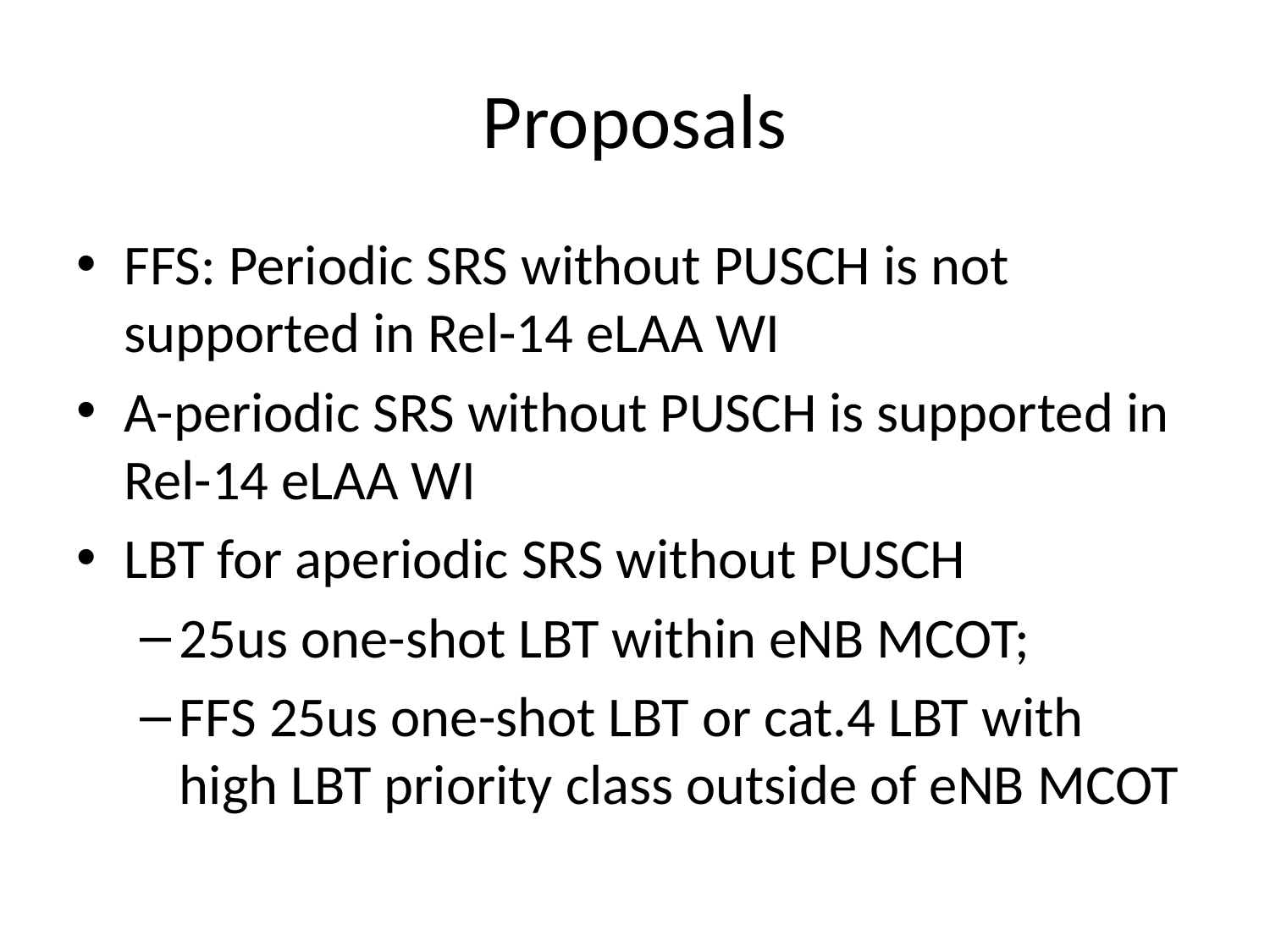

# Proposals
FFS: Periodic SRS without PUSCH is not supported in Rel-14 eLAA WI
A-periodic SRS without PUSCH is supported in Rel-14 eLAA WI
LBT for aperiodic SRS without PUSCH
25us one-shot LBT within eNB MCOT;
FFS 25us one-shot LBT or cat.4 LBT with high LBT priority class outside of eNB MCOT